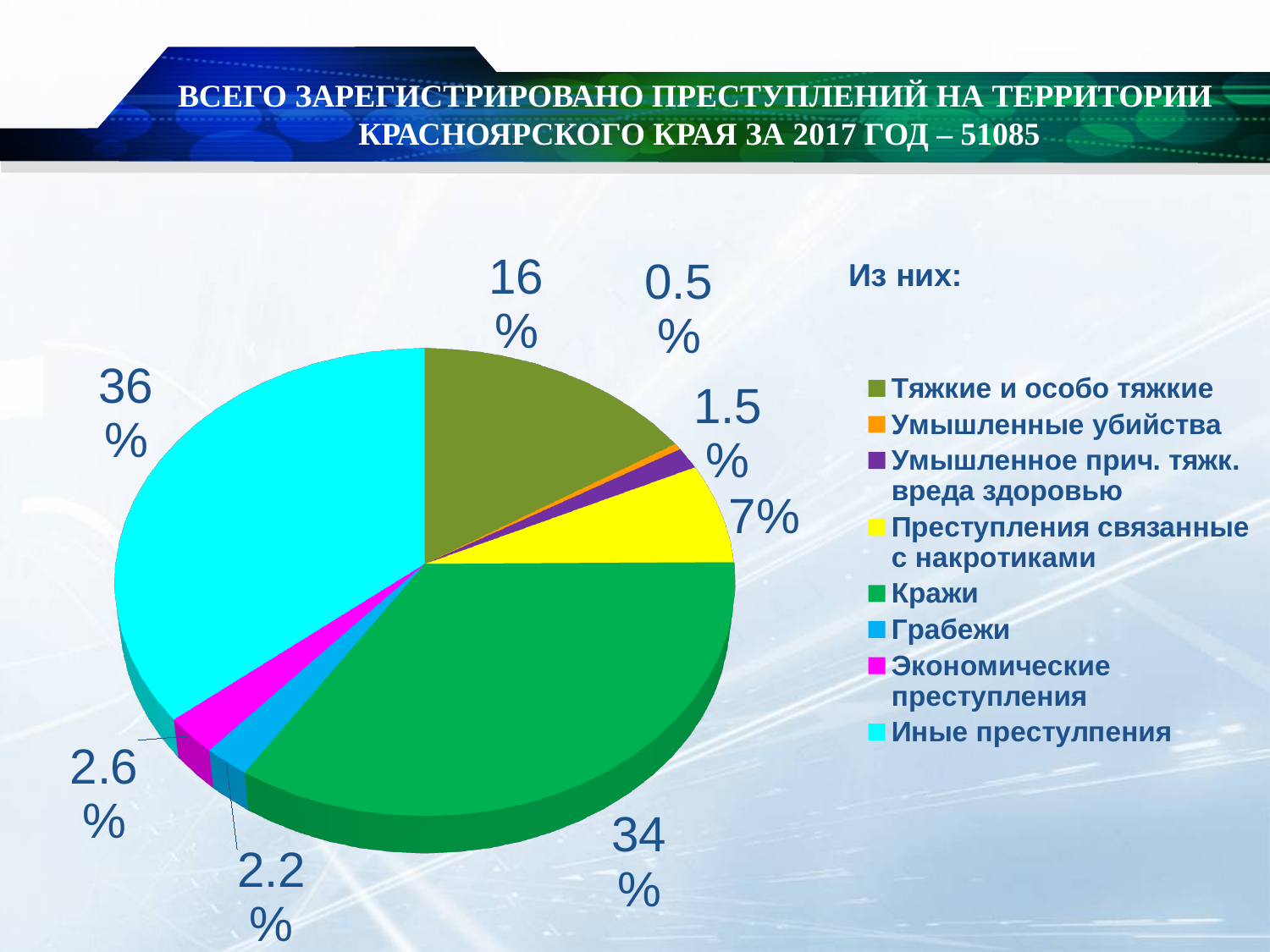

ВСЕГО ЗАРЕГИСТРИРОВАНО ПРЕСТУПЛЕНИЙ НА ТЕРРИТОРИИ
КРАСНОЯРСКОГО КРАЯ ЗА 2017 ГОД – 51085

[unsupported chart]